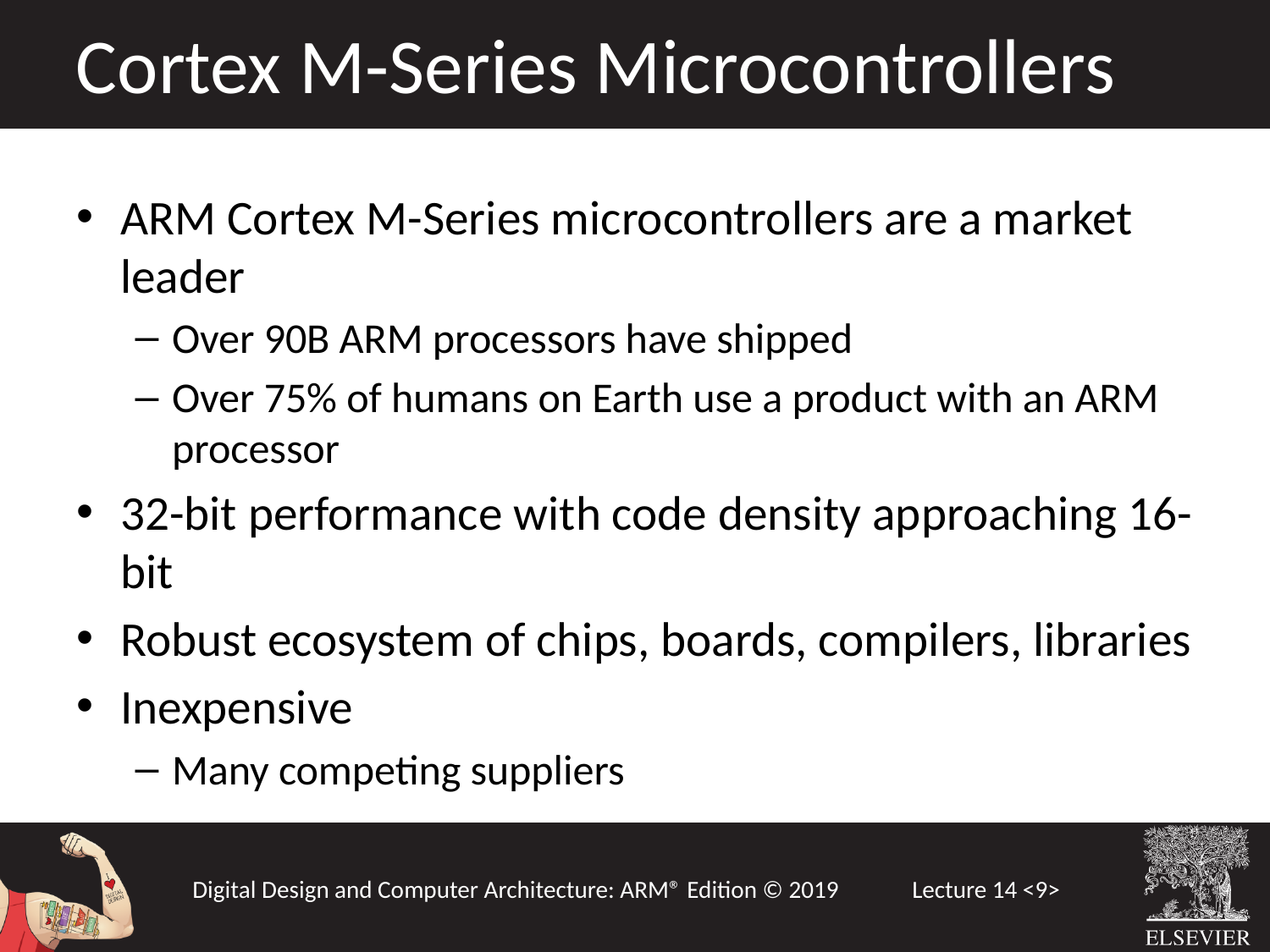

Cortex M-Series Microcontrollers
ARM Cortex M-Series microcontrollers are a market leader
Over 90B ARM processors have shipped
Over 75% of humans on Earth use a product with an ARM processor
32-bit performance with code density approaching 16-bit
Robust ecosystem of chips, boards, compilers, libraries
Inexpensive
Many competing suppliers